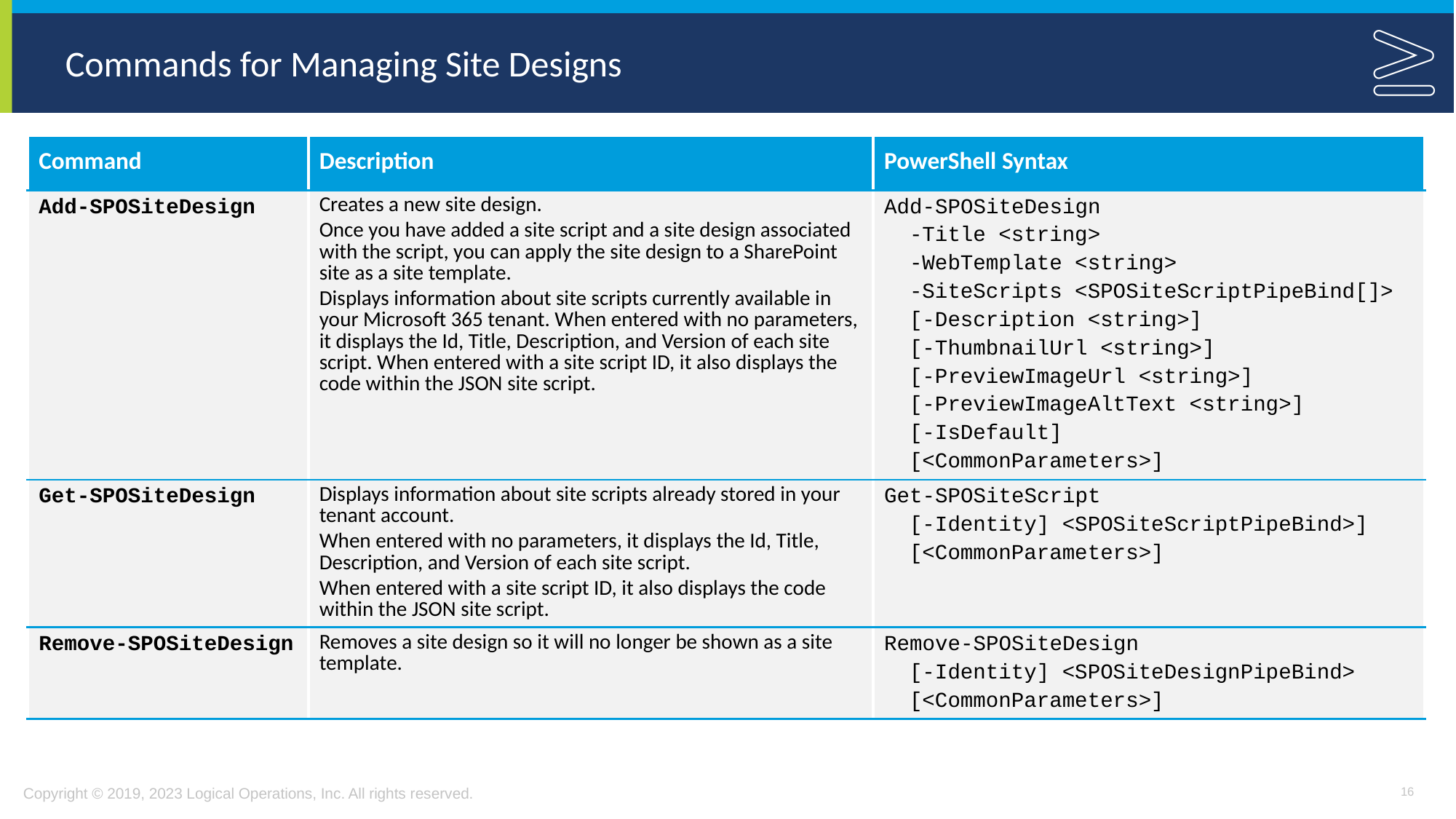

# Commands for Managing Site Designs
| Command | Description | PowerShell Syntax |
| --- | --- | --- |
| Add-SPOSiteDesign | Creates a new site design. Once you have added a site script and a site design associated with the script, you can apply the site design to a SharePoint site as a site template. Displays information about site scripts currently available in your Microsoft 365 tenant. When entered with no parameters, it displays the Id, Title, Description, and Version of each site script. When entered with a site script ID, it also displays the code within the JSON site script. | Add-SPOSiteDesign -Title <string> -WebTemplate <string> -SiteScripts <SPOSiteScriptPipeBind[]> [-Description <string>] [-ThumbnailUrl <string>] [-PreviewImageUrl <string>] [-PreviewImageAltText <string>] [-IsDefault] [<CommonParameters>] |
| Get-SPOSiteDesign | Displays information about site scripts already stored in your tenant account. When entered with no parameters, it displays the Id, Title, Description, and Version of each site script. When entered with a site script ID, it also displays the code within the JSON site script. | Get-SPOSiteScript [-Identity] <SPOSiteScriptPipeBind>] [<CommonParameters>] |
| Remove-SPOSiteDesign | Removes a site design so it will no longer be shown as a site template. | Remove-SPOSiteDesign [-Identity] <SPOSiteDesignPipeBind> [<CommonParameters>] |
16